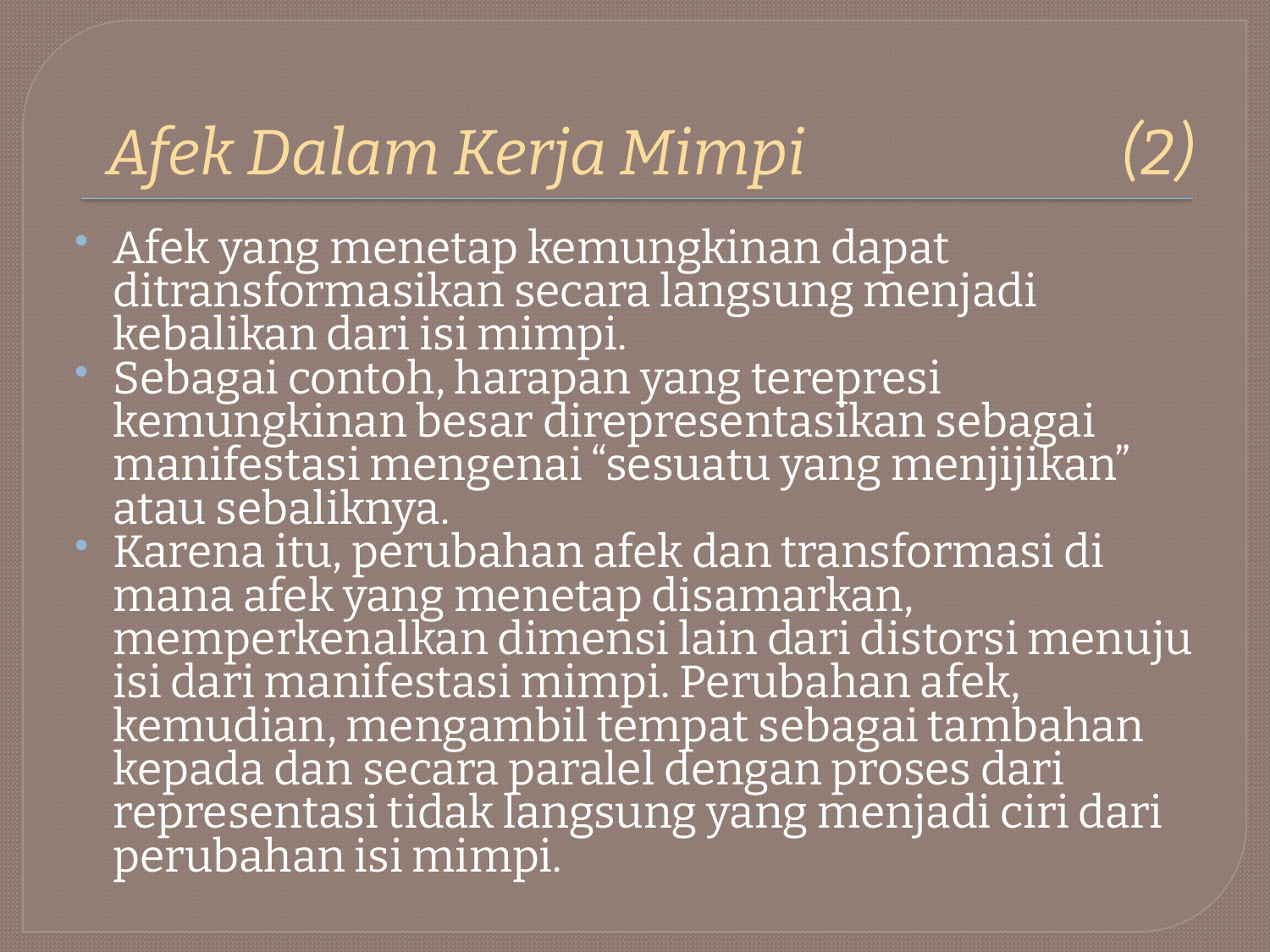

# Afek Dalam Kerja Mimpi			(2)
Afek yang menetap kemungkinan dapat ditransformasikan secara langsung menjadi kebalikan dari isi mimpi.
Sebagai contoh, harapan yang terepresi kemungkinan besar direpresentasikan sebagai manifestasi mengenai “sesuatu yang menjijikan” atau sebaliknya.
Karena itu, perubahan afek dan transformasi di mana afek yang menetap disamarkan, memperkenalkan dimensi lain dari distorsi menuju isi dari manifestasi mimpi. Perubahan afek, kemudian, mengambil tempat sebagai tambahan kepada dan secara paralel dengan proses dari representasi tidak langsung yang menjadi ciri dari perubahan isi mimpi.